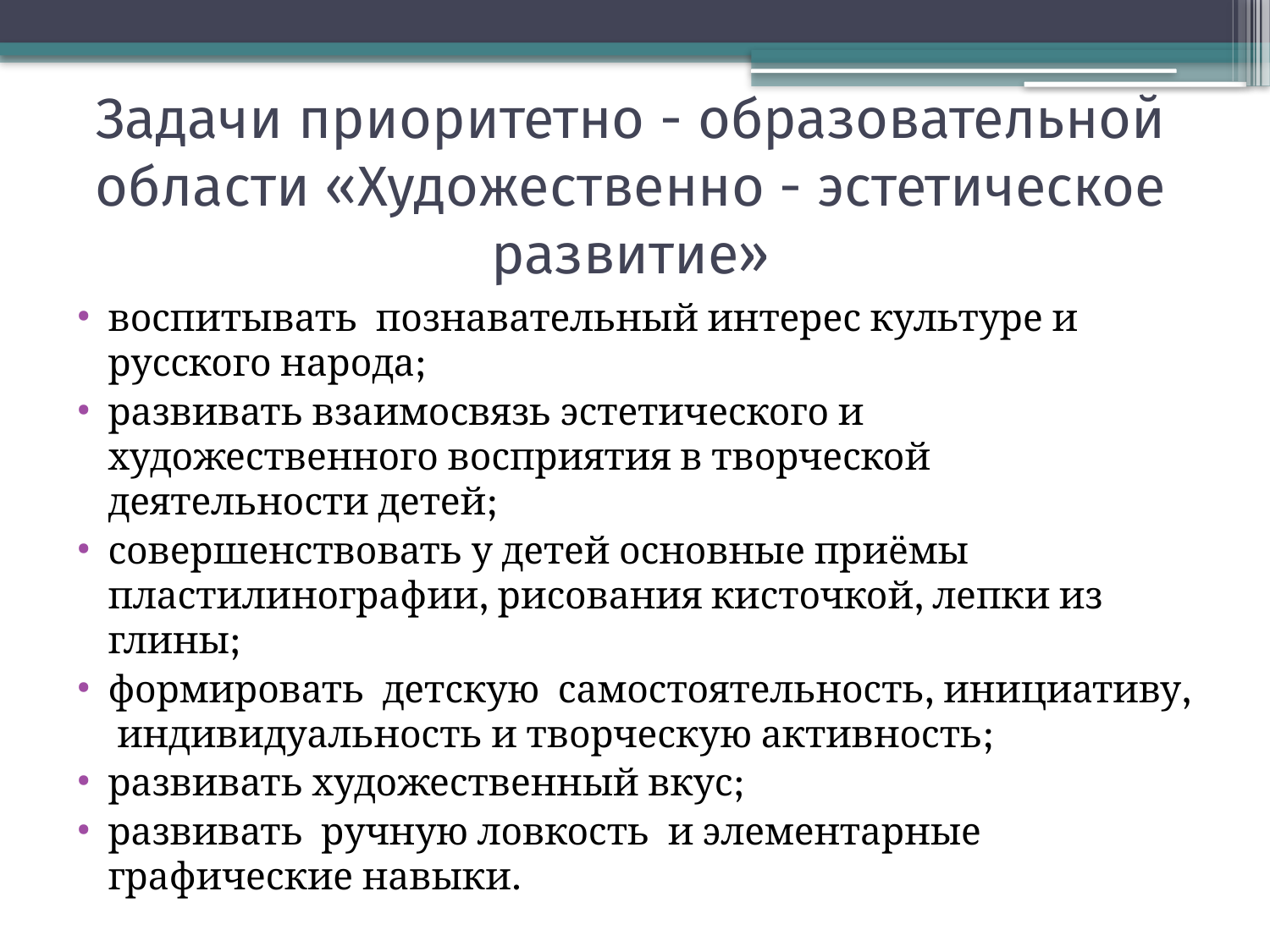

# Задачи приоритетно - образовательной области «Художественно - эстетическое развитие»
воспитывать  познавательный интерес культуре и русского народа;
развивать взаимосвязь эстетического и художественного восприятия в творческой деятельности детей;
совершенствовать у детей основные приёмы пластилинографии, рисования кисточкой, лепки из глины;
формировать  детскую  самостоятельность, инициативу,  индивидуальность и творческую активность;
развивать художественный вкус;
развивать  ручную ловкость  и элементарные графические навыки.